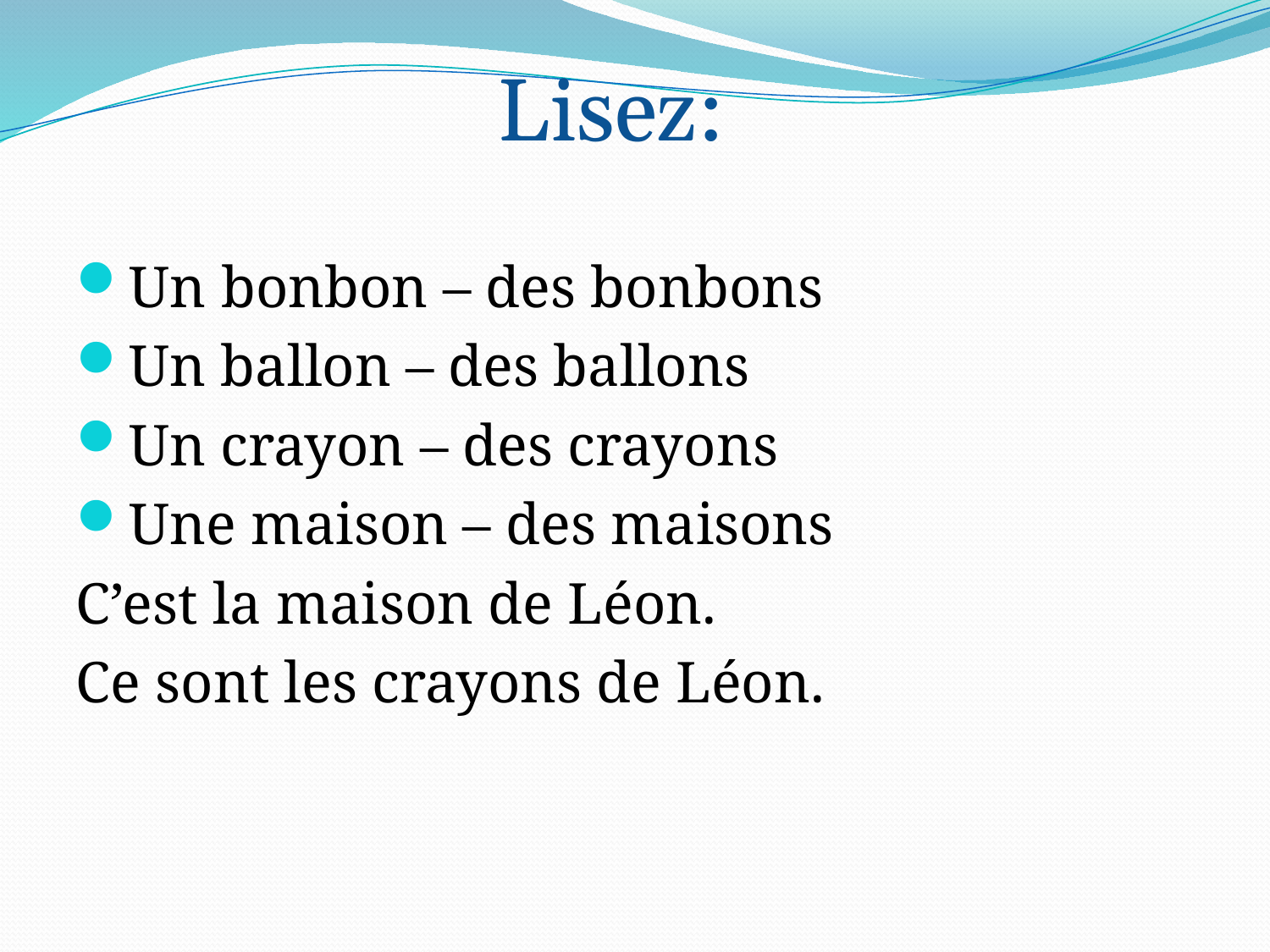

# Lisez:

Un bonbon – des bonbons
Un ballon – des ballons
Un crayon – des crayons
Une maison – des maisons
C’est la maison de Léon.
Ce sont les crayons de Léon.